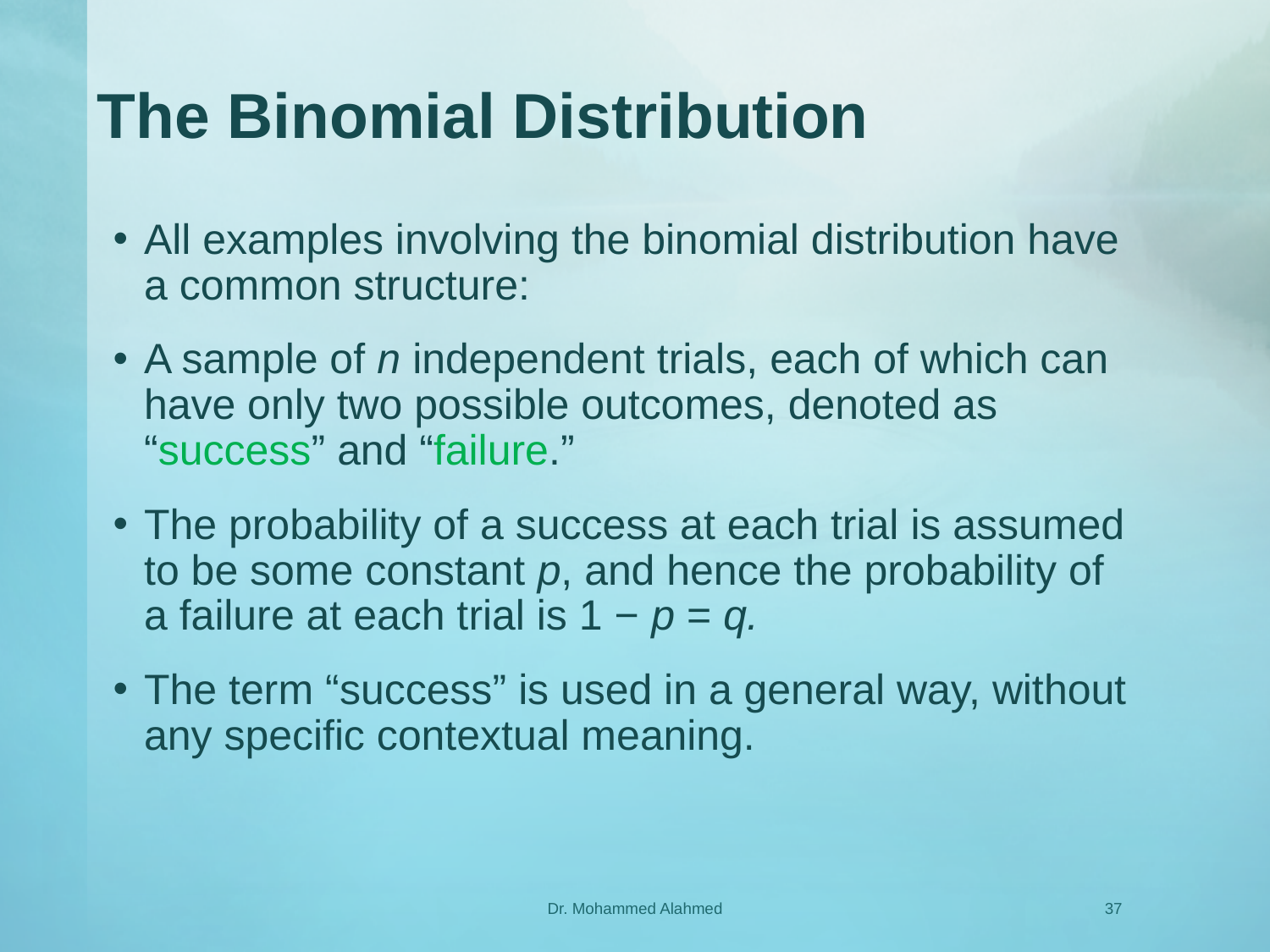

# The Binomial Distribution
All examples involving the binomial distribution have a common structure:
A sample of n independent trials, each of which can have only two possible outcomes, denoted as “success” and “failure.”
The probability of a success at each trial is assumed to be some constant p, and hence the probability of a failure at each trial is 1 − p = q.
The term “success” is used in a general way, without any specific contextual meaning.
Dr. Mohammed Alahmed
37